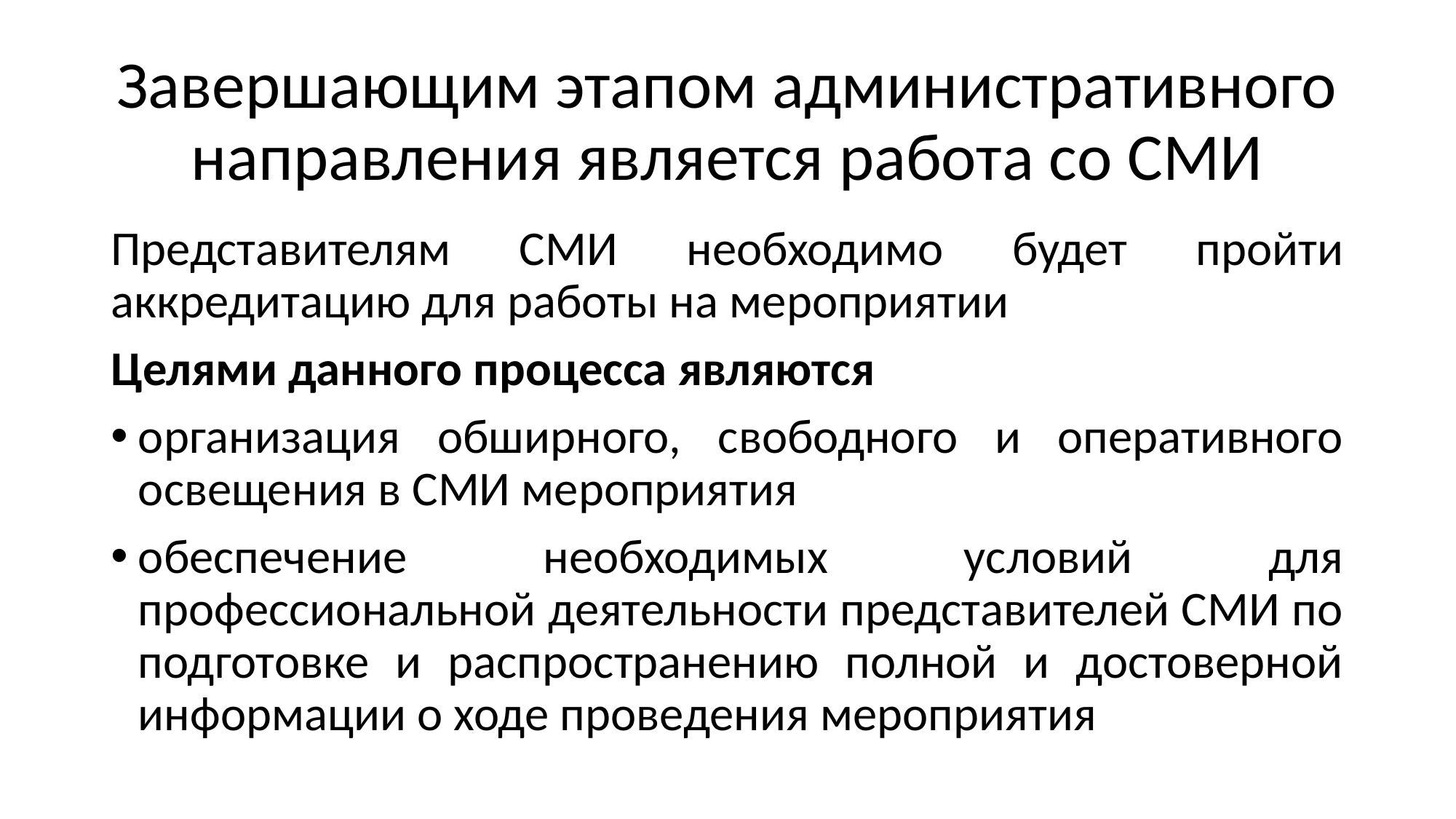

# Завершающим этапом административного направления является работа со СМИ
Представителям СМИ необходимо будет пройти аккредитацию для работы на мероприятии
Целями данного процесса являются
организация обширного, свободного и оперативного освещения в СМИ мероприятия
обеспечение необходимых условий для профессиональной деятельности представителей СМИ по подготовке и распространению полной и достоверной информации о ходе проведения мероприятия